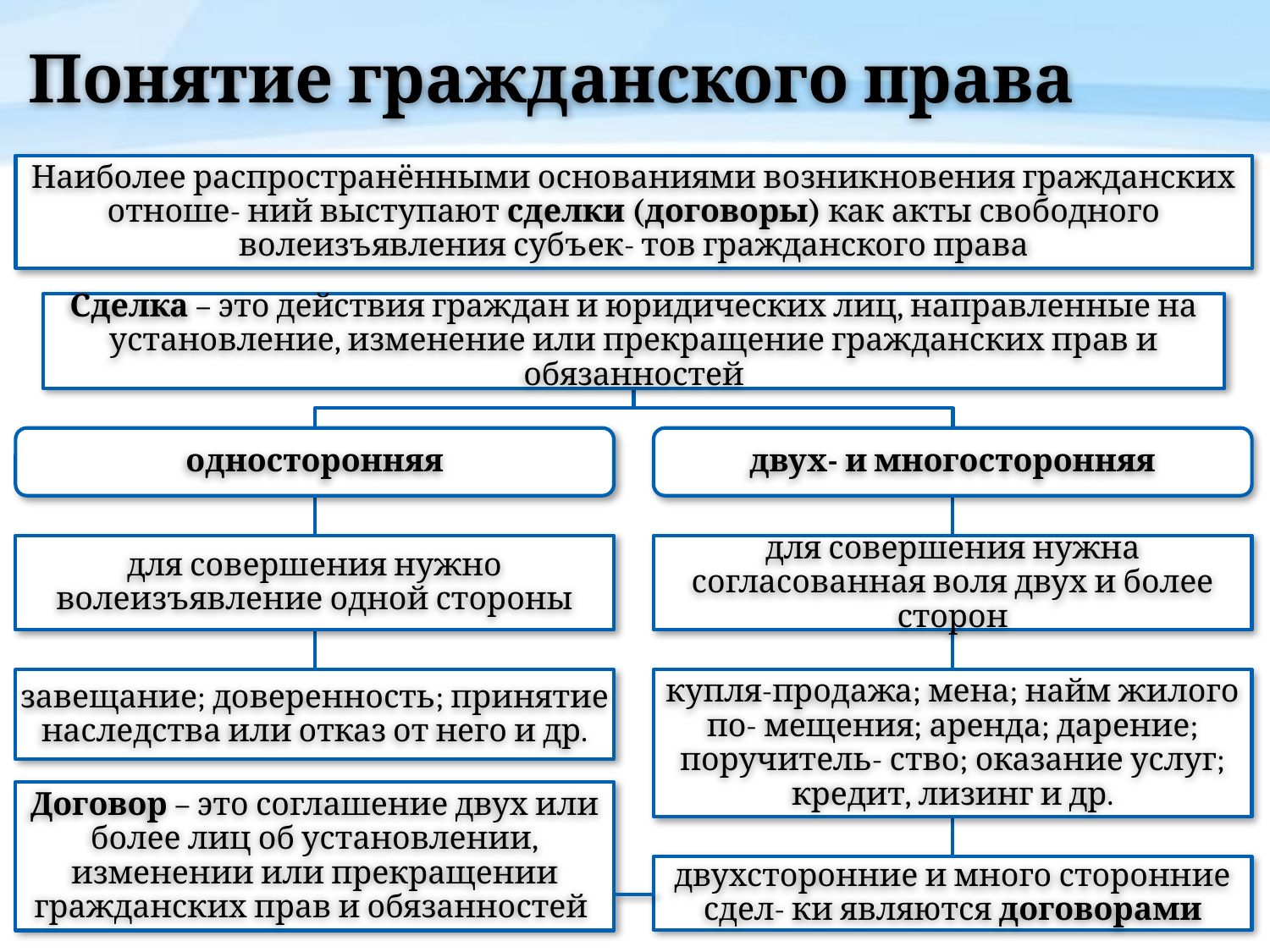

# Понятие гражданского права

Наиболее распространёнными основаниями возникновения гражданских отноше- ний выступают сделки (договоры) как акты свободного волеизъявления субъек- тов гражданского права

Сделка – это действия граждан и юридических лиц, направленные на установление, изменение или прекращение гражданских прав и обязанностей

односторонняя
двух- и многосторонняя

для совершения нужно волеизъявление одной стороны

для совершения нужна согласованная воля двух и более сторон

завещание; доверенность; принятие наследства или отказ от него и др.

купля-продажа; мена; найм жилого по- мещения; аренда; дарение; поручитель- ство; оказание услуг; кредит, лизинг и др.

двухсторонние и много сторонние сдел- ки являются договорами

Договор – это соглашение двух или более лиц об установлении, изменении или прекращении гражданских прав и обязанностей